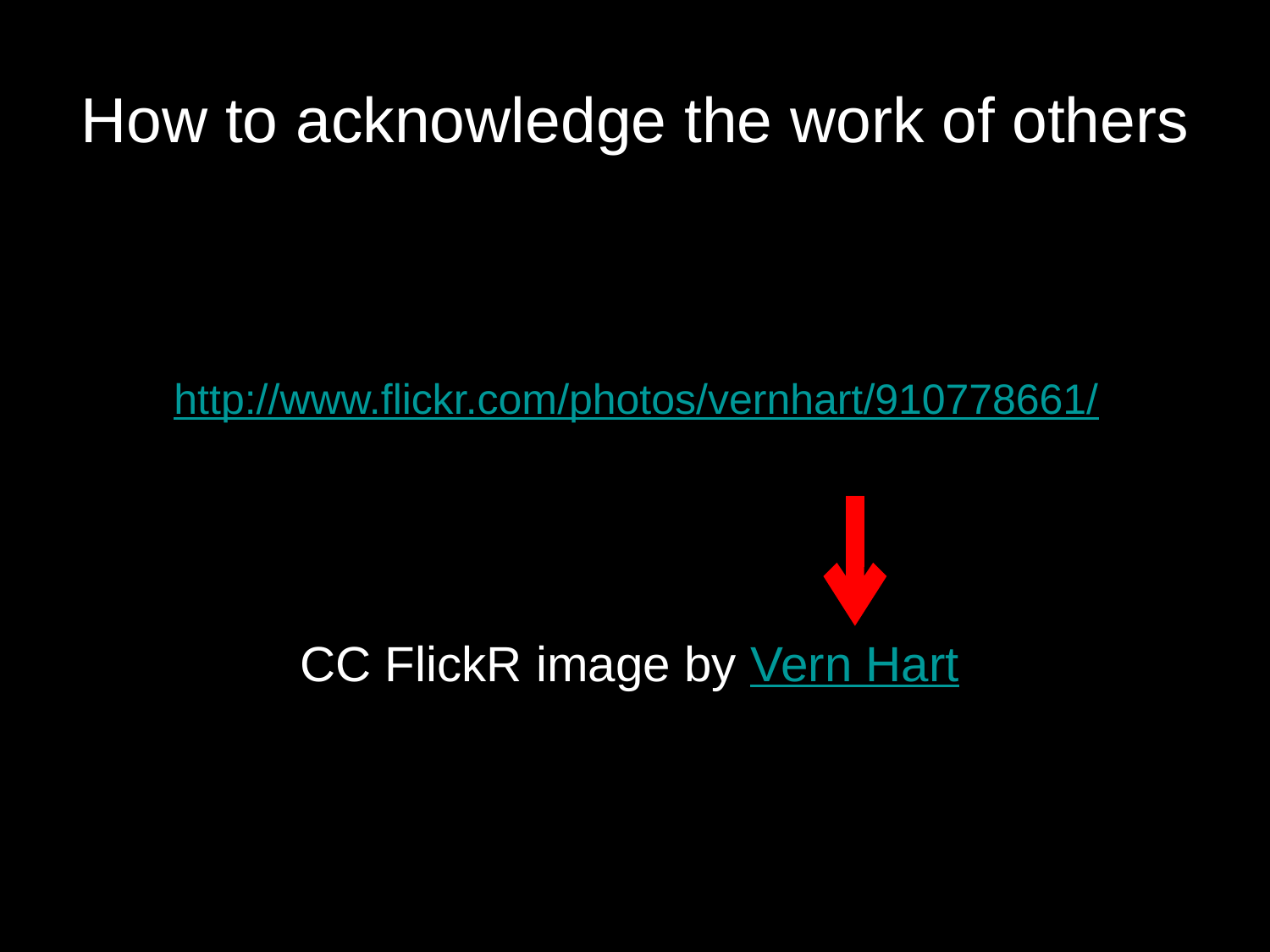

# How to acknowledge the work of others
http://www.flickr.com/photos/vernhart/910778661/

CC FlickR image by Vern Hart